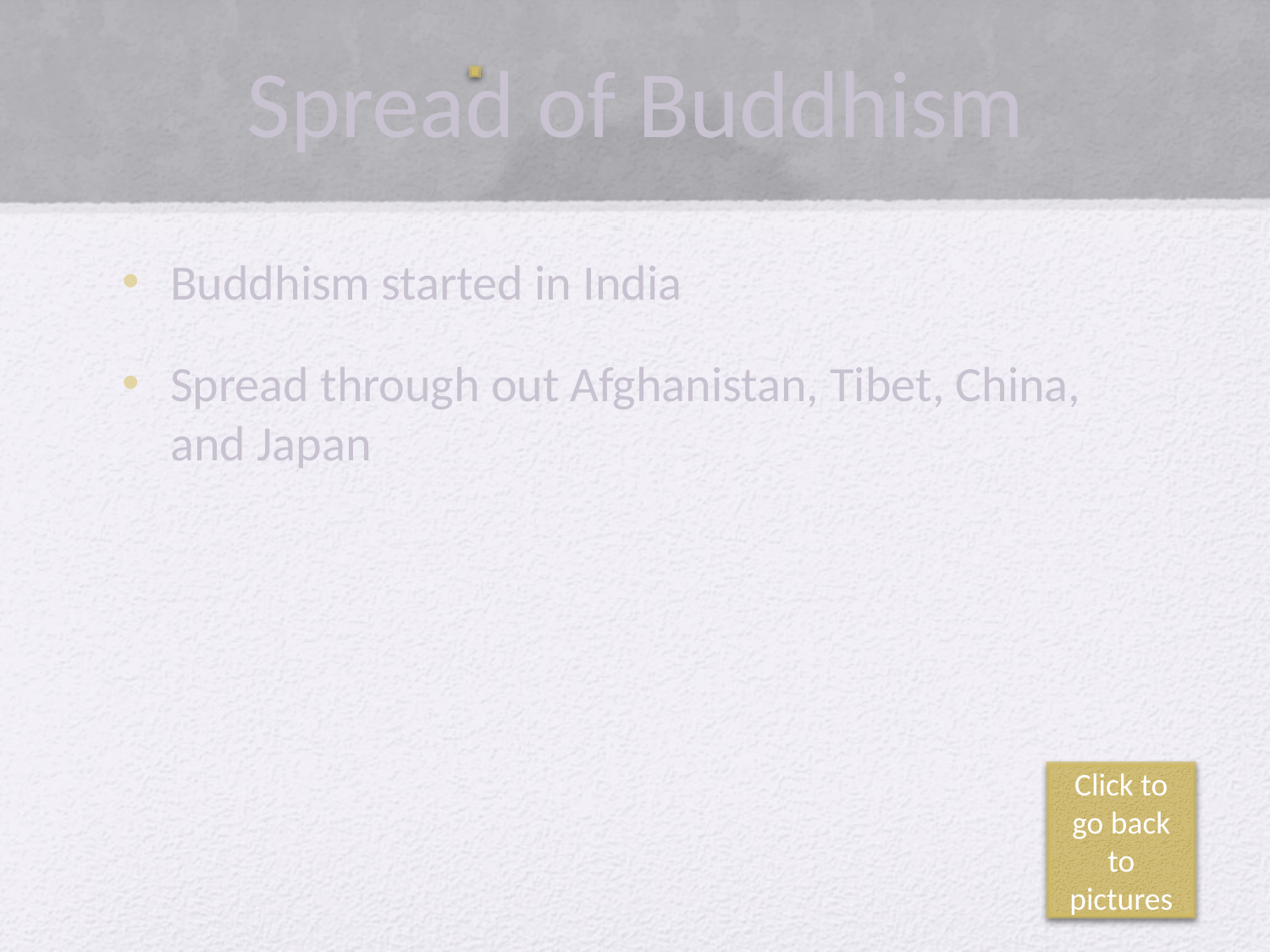

# Spread of Buddhism

Buddhism started in India
Spread through out Afghanistan, Tibet, China, and Japan
Click to go back to pictures